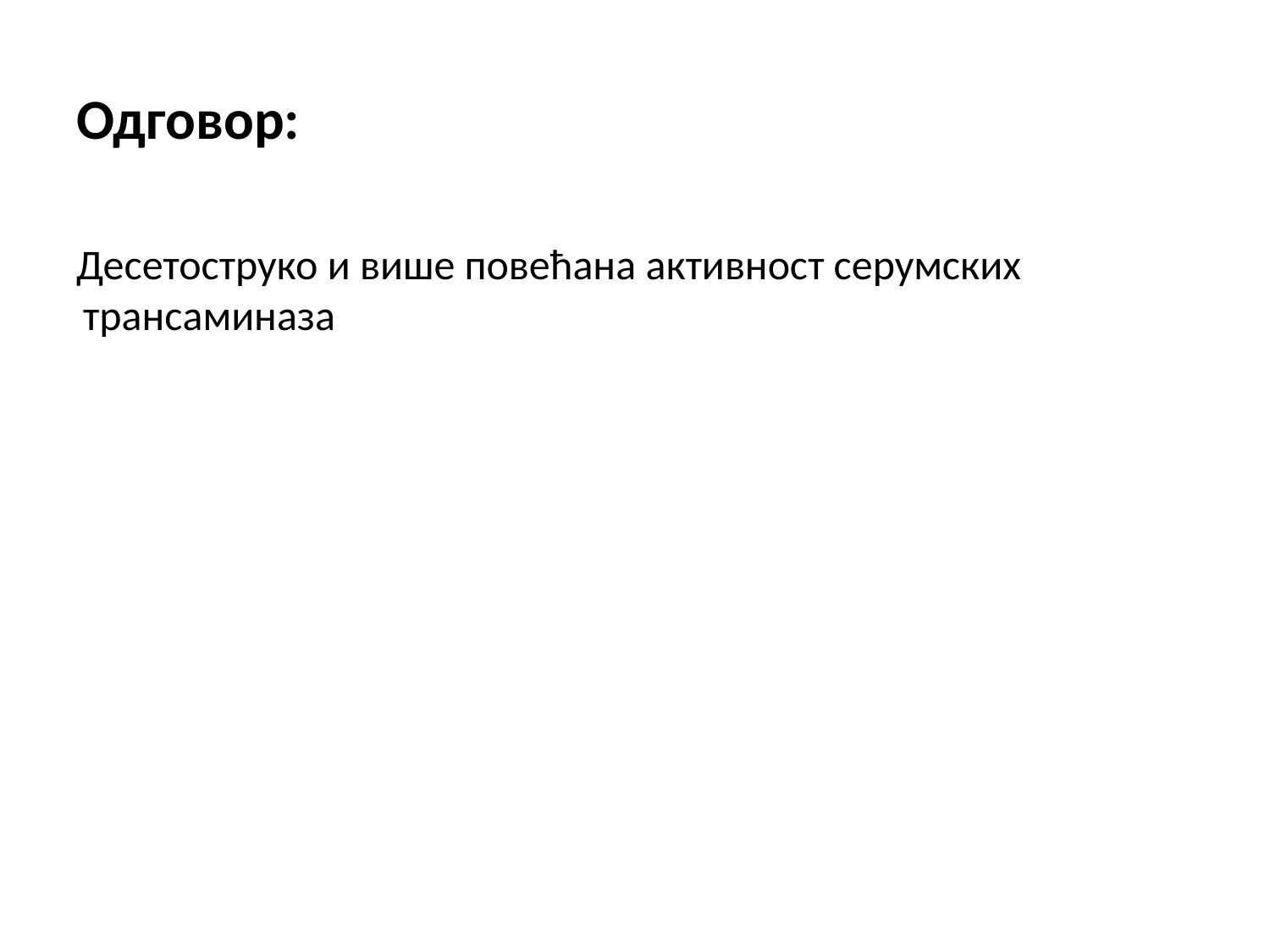

Одговор:

Десетоструко и више повећана активност серумских трансаминаза